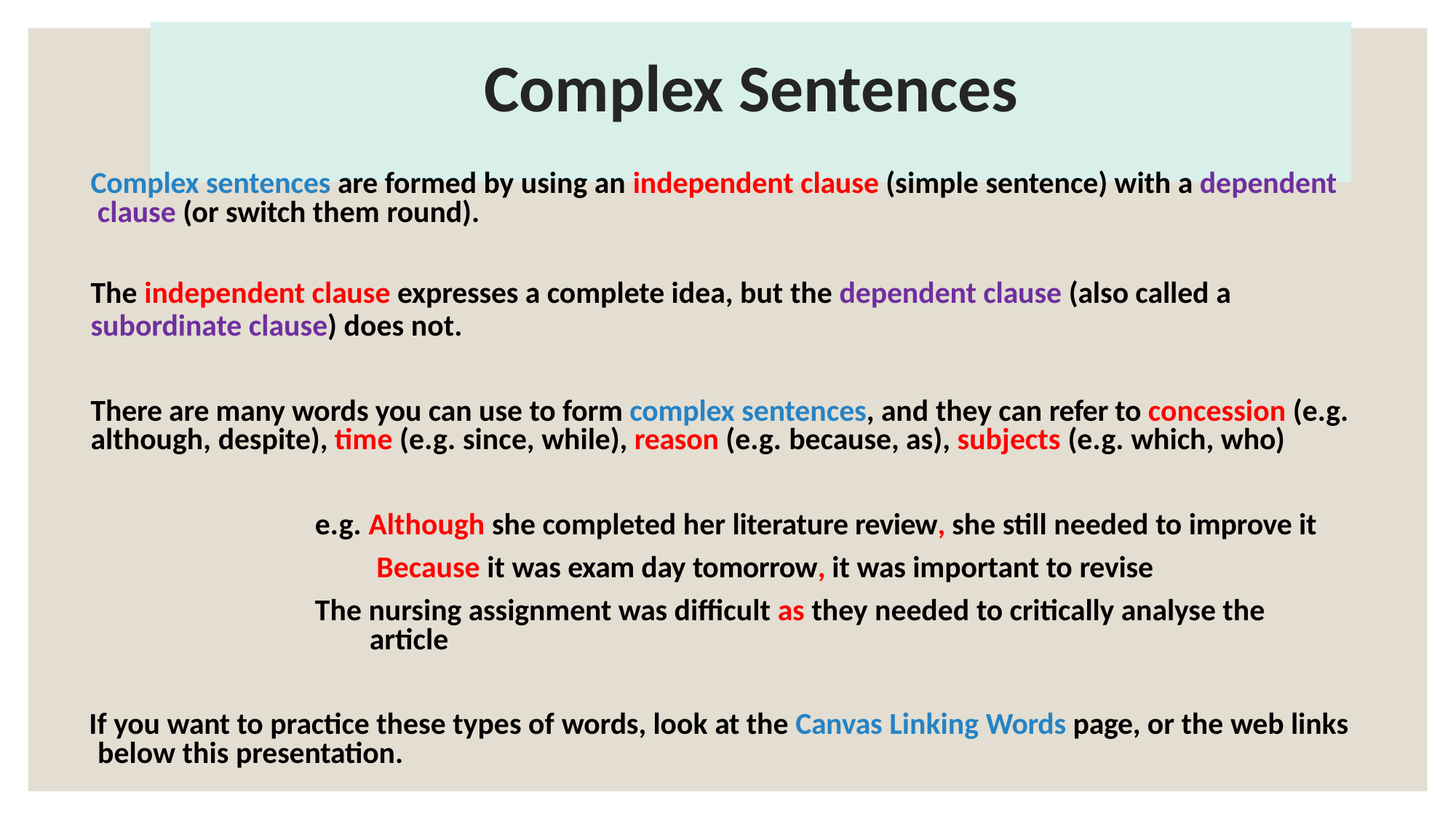

# Complex Sentences
Complex sentences are formed by using an independent clause (simple sentence) with a dependent  clause (or switch them round).

The independent clause expresses a complete idea, but the dependent clause (also called a
subordinate clause) does not.

There are many words you can use to form complex sentences, and they can refer to concession (e.g.  although, despite), time (e.g. since, while), reason (e.g. because, as), subjects (e.g. which, who)

e.g. Although she completed her literature review, she still needed to improve it  Because it was exam day tomorrow, it was important to revise
The nursing assignment was difficult as they needed to critically analyse the  article

If you want to practice these types of words, look at the Canvas Linking Words page, or the web links  below this presentation.